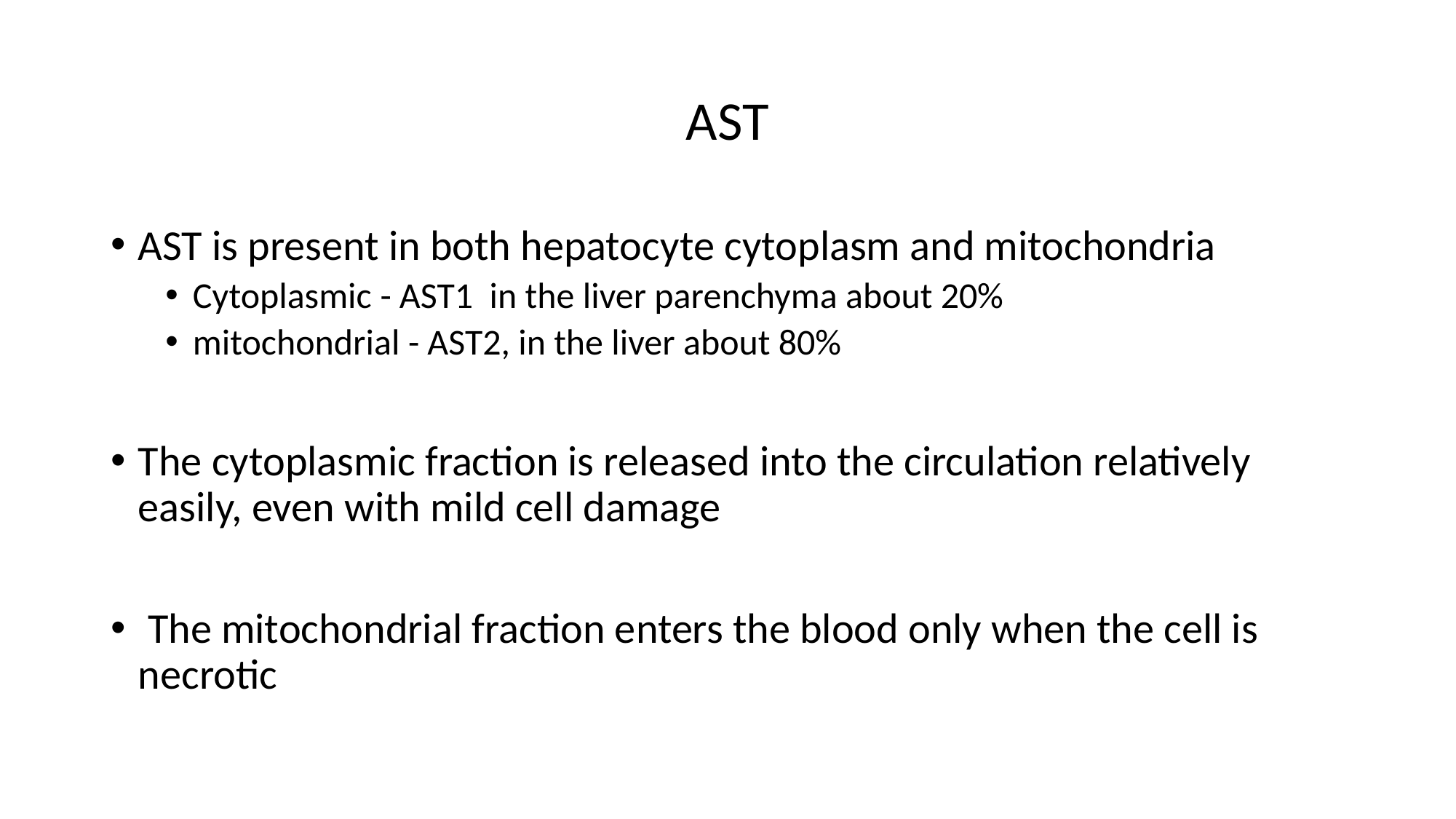

# AST
AST is present in both hepatocyte cytoplasm and mitochondria
Cytoplasmic - AST1  in the liver parenchyma about 20%
mitochondrial - AST2, in the liver about 80%

The cytoplasmic fraction is released into the circulation relatively easily, even with mild cell damage

 The mitochondrial fraction enters the blood only when the cell is necrotic